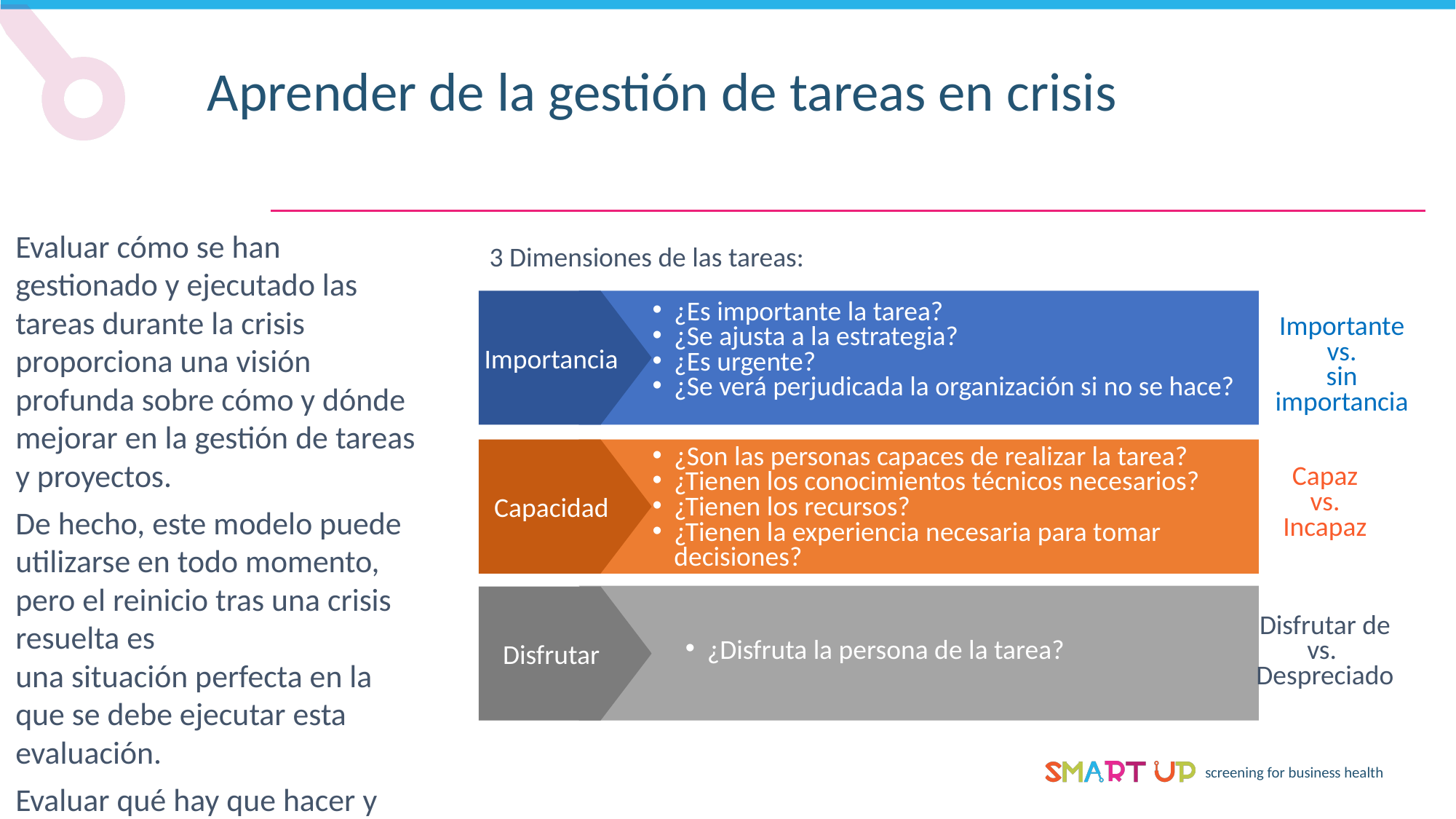

Aprender de la gestión de tareas en crisis
Evaluar cómo se han gestionado y ejecutado las tareas durante la crisis proporciona una visión profunda sobre cómo y dónde mejorar en la gestión de tareas y proyectos.
De hecho, este modelo puede utilizarse en todo momento, pero el reinicio tras una crisis resuelta es
una situación perfecta en la que se debe ejecutar esta evaluación.
Evaluar qué hay que hacer y quién debe hacerlo

3 Dimensiones de las tareas:

¿Es importante la tarea?
¿Se ajusta a la estrategia?
¿Es urgente?
¿Se verá perjudicada la organización si no se hace?
Importante
vs.
sin importancia
Importancia

¿Son las personas capaces de realizar la tarea?
¿Tienen los conocimientos técnicos necesarios?
¿Tienen los recursos?
¿Tienen la experiencia necesaria para tomar decisiones?

Capaz
vs.
Incapaz
Capacidad

Disfrutar de
vs.
Despreciado
Disfrutar
¿Disfruta la persona de la tarea?